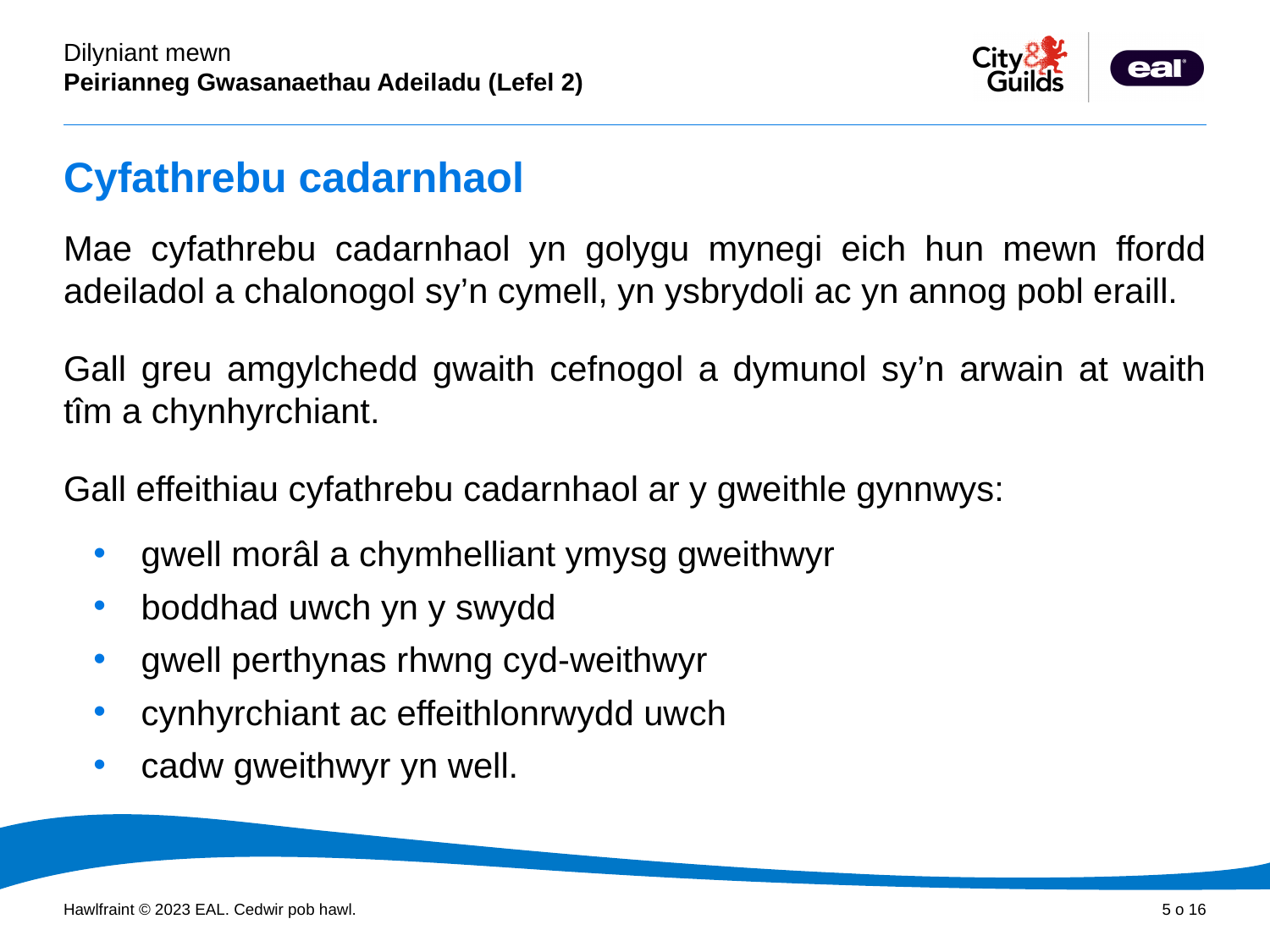

# Cyfathrebu cadarnhaol
Mae cyfathrebu cadarnhaol yn golygu mynegi eich hun mewn ffordd adeiladol a chalonogol sy’n cymell, yn ysbrydoli ac yn annog pobl eraill.
Gall greu amgylchedd gwaith cefnogol a dymunol sy’n arwain at waith tîm a chynhyrchiant.
Gall effeithiau cyfathrebu cadarnhaol ar y gweithle gynnwys:
gwell morâl a chymhelliant ymysg gweithwyr
boddhad uwch yn y swydd
gwell perthynas rhwng cyd-weithwyr
cynhyrchiant ac effeithlonrwydd uwch
cadw gweithwyr yn well.